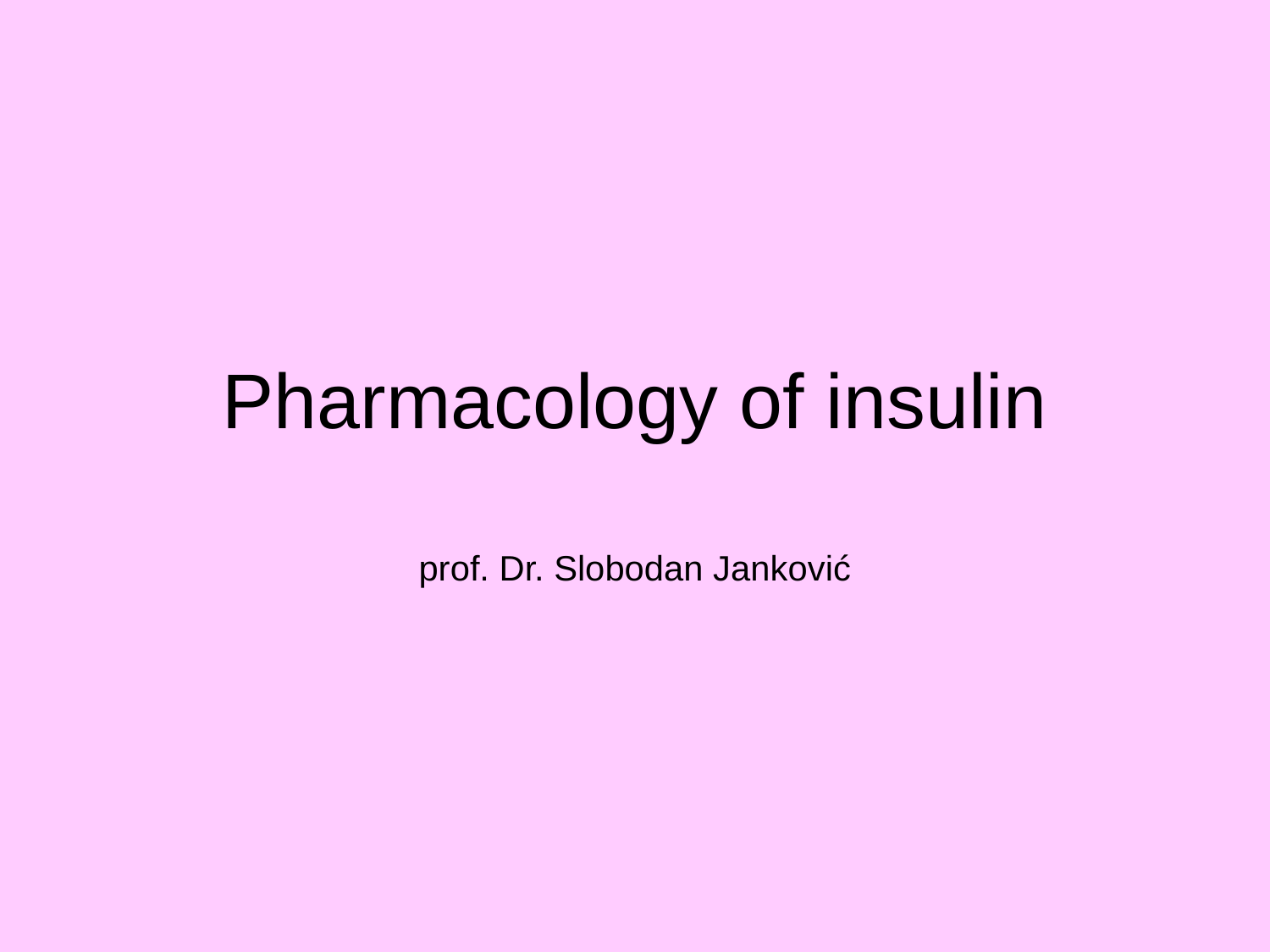

# Pharmacology of insulin
prof. Dr. Slobodan Janković